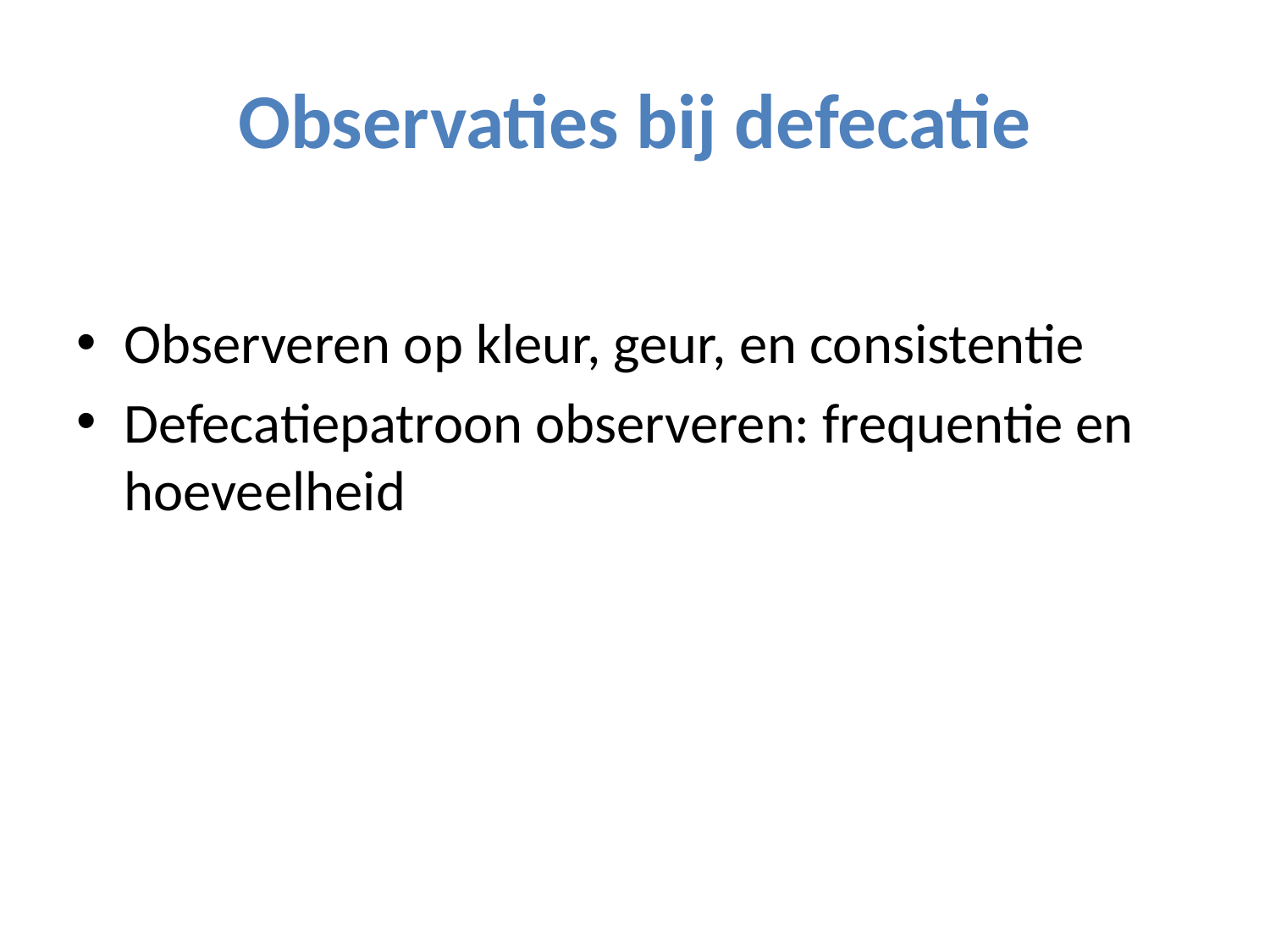

# Observaties bij defecatie

Observeren op kleur, geur, en consistentie
Defecatiepatroon observeren: frequentie en hoeveelheid